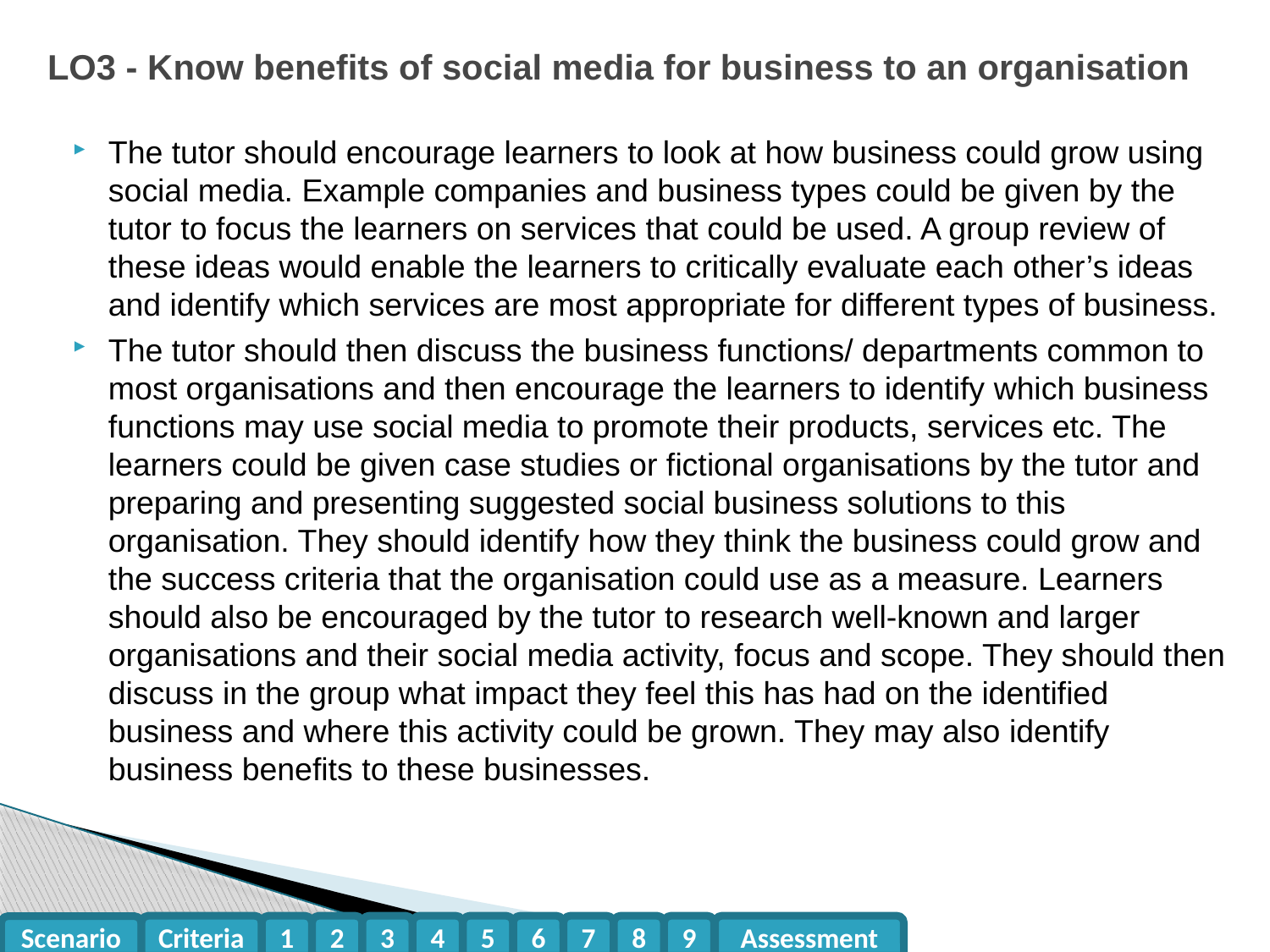

# LO3 - Know benefits of social media for business to an organisation
The tutor should encourage learners to look at how business could grow using social media. Example companies and business types could be given by the tutor to focus the learners on services that could be used. A group review of these ideas would enable the learners to critically evaluate each other’s ideas and identify which services are most appropriate for different types of business.
The tutor should then discuss the business functions/ departments common to most organisations and then encourage the learners to identify which business functions may use social media to promote their products, services etc. The learners could be given case studies or fictional organisations by the tutor and preparing and presenting suggested social business solutions to this organisation. They should identify how they think the business could grow and the success criteria that the organisation could use as a measure. Learners should also be encouraged by the tutor to research well-known and larger organisations and their social media activity, focus and scope. They should then discuss in the group what impact they feel this has had on the identified business and where this activity could be grown. They may also identify business benefits to these businesses.